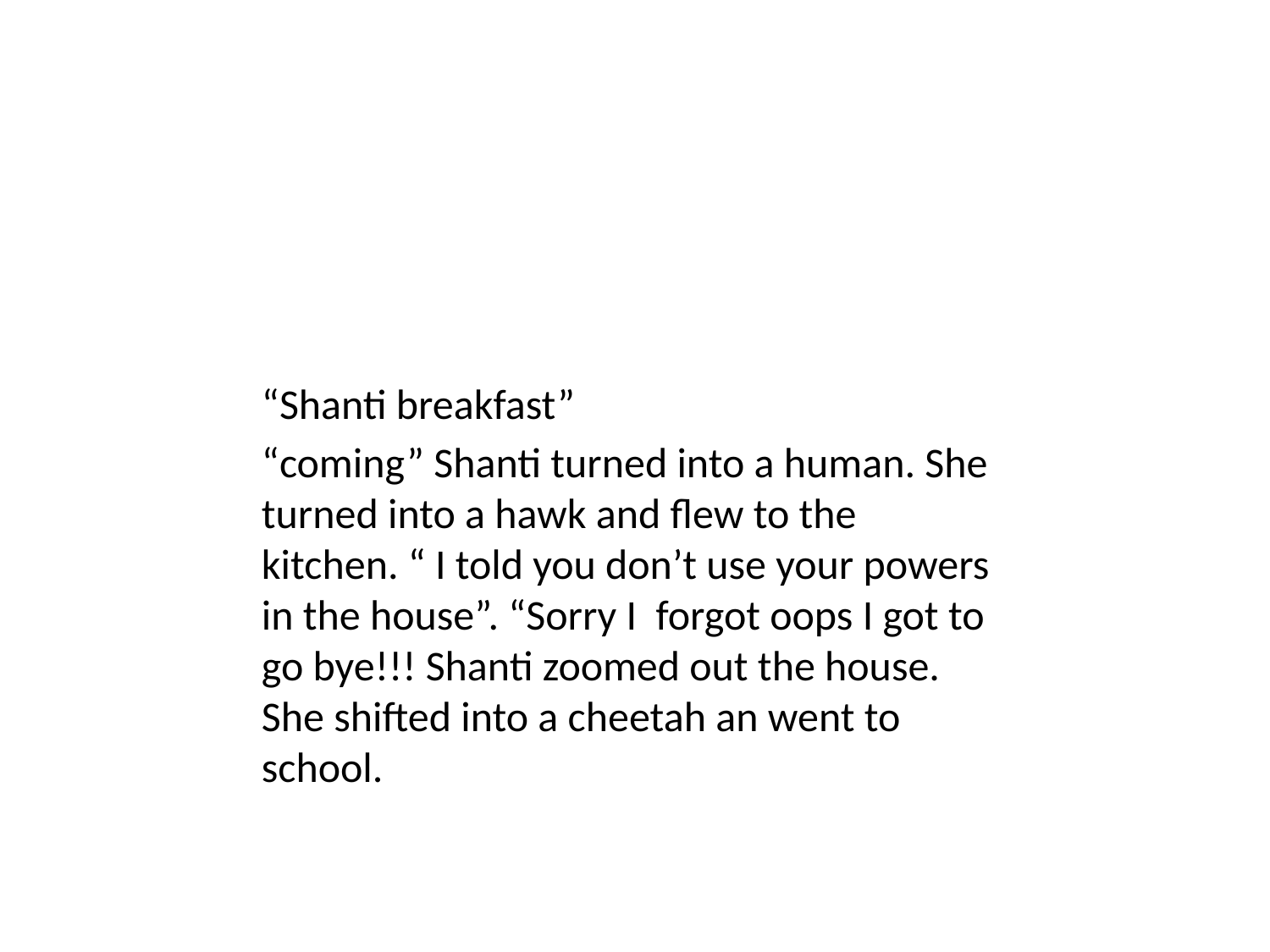

“Shanti breakfast”
“coming” Shanti turned into a human. She turned into a hawk and flew to the kitchen. “ I told you don’t use your powers in the house”. “Sorry I  forgot oops I got to go bye!!! Shanti zoomed out the house. She shifted into a cheetah an went to school.